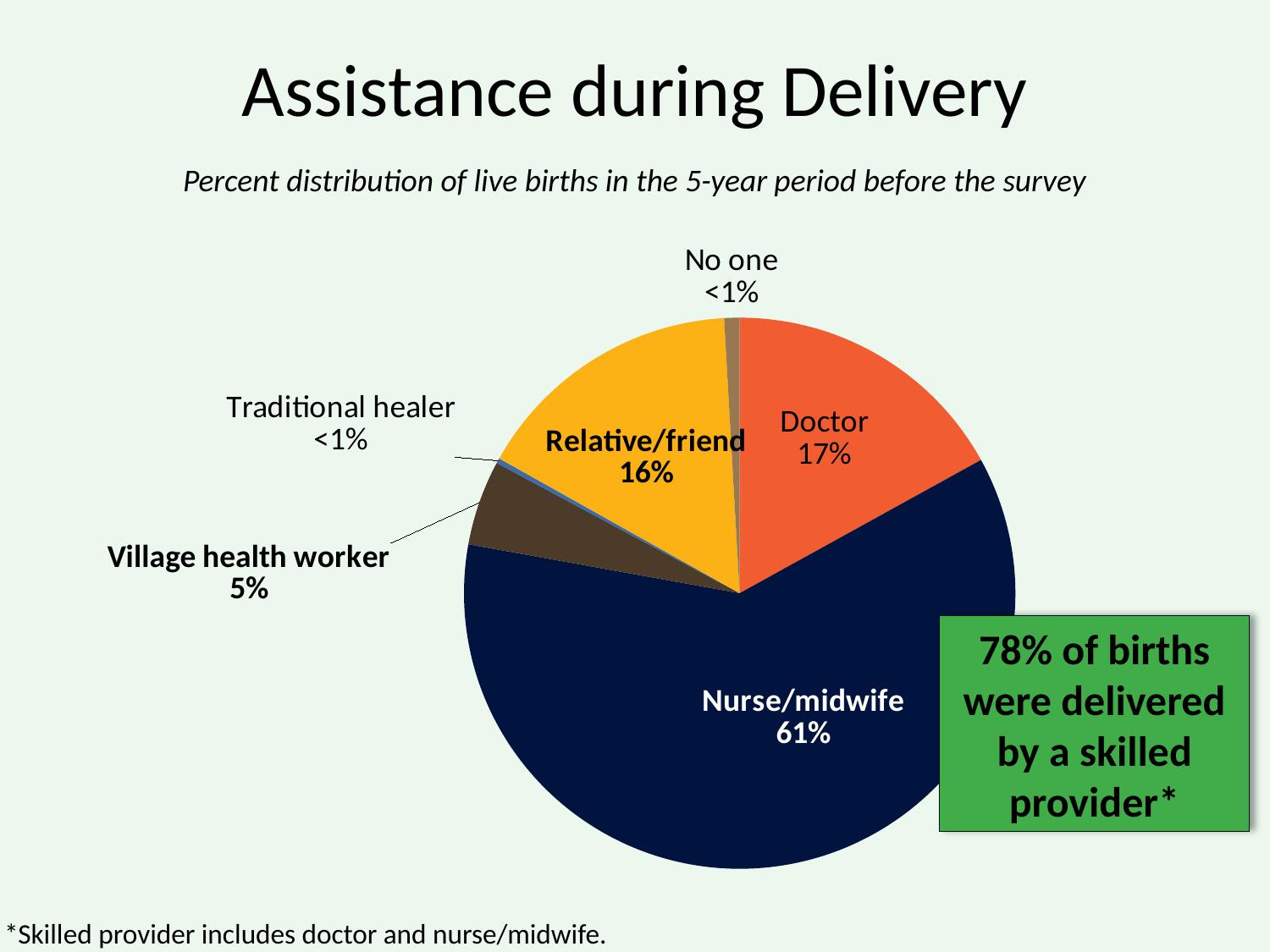

# Assistance during Delivery
Percent distribution of live births in the 5-year period before the survey

### Chart

| Category | Sales |
|---|---|
| Doctor | 17.0 |
| Nurse/midwife | 61.0 |
| Village health worker | 5.0 |
| Traditional healer | 0.3 |
| Relative/friend | 16.0 |
| No one | 0.9 |
78% of births were delivered by a skilled provider*
*Skilled provider includes doctor and nurse/midwife.